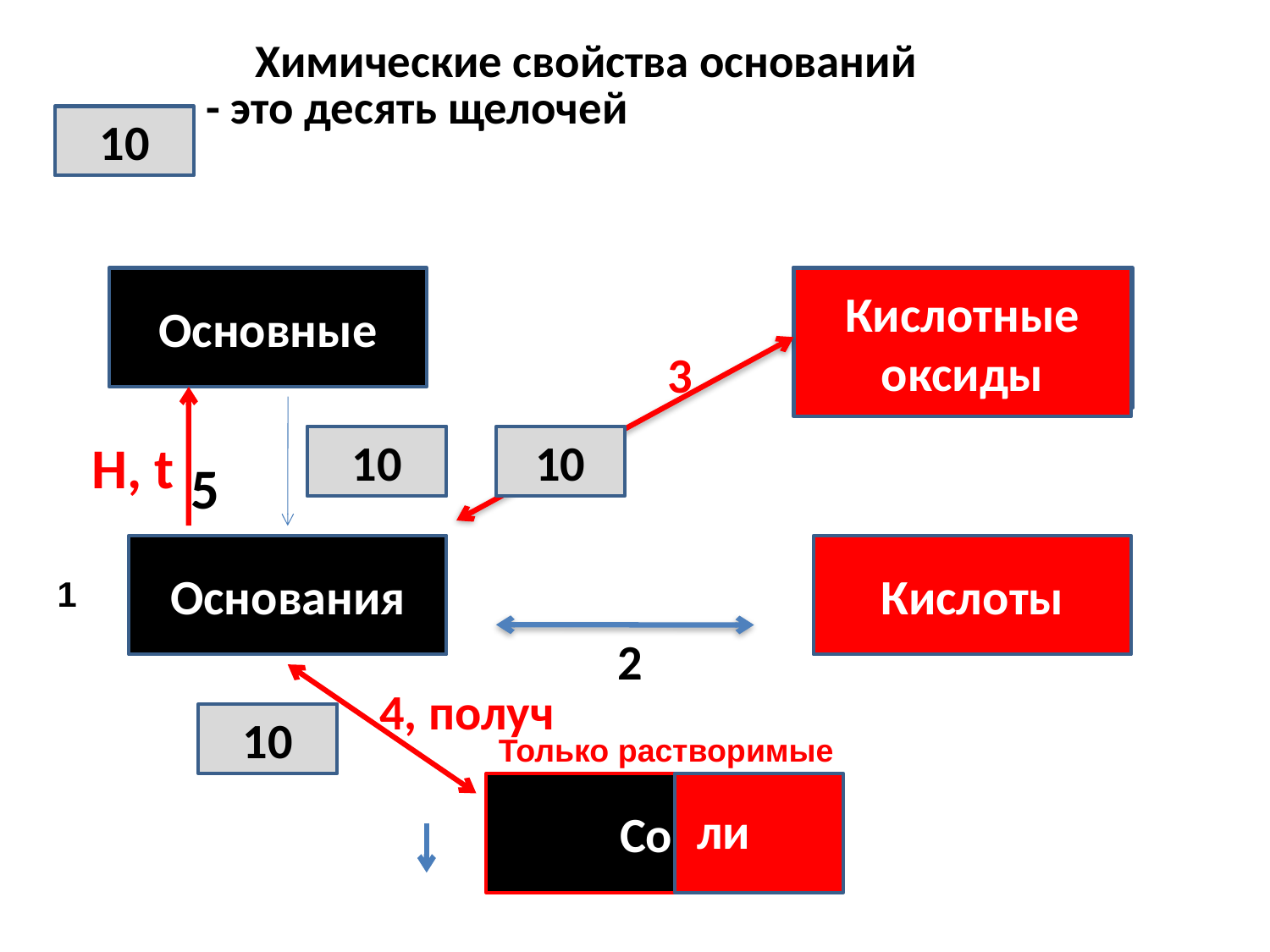

# Химические свойства оснований - это десять щелочей
10
Основные
НемеО
НемеО
Кислотные
оксиды
3
Н, t
10
10
10
  НО
5
Основания
Кислоты
1
2
4, получ
10
Только растворимые
Сои

ли